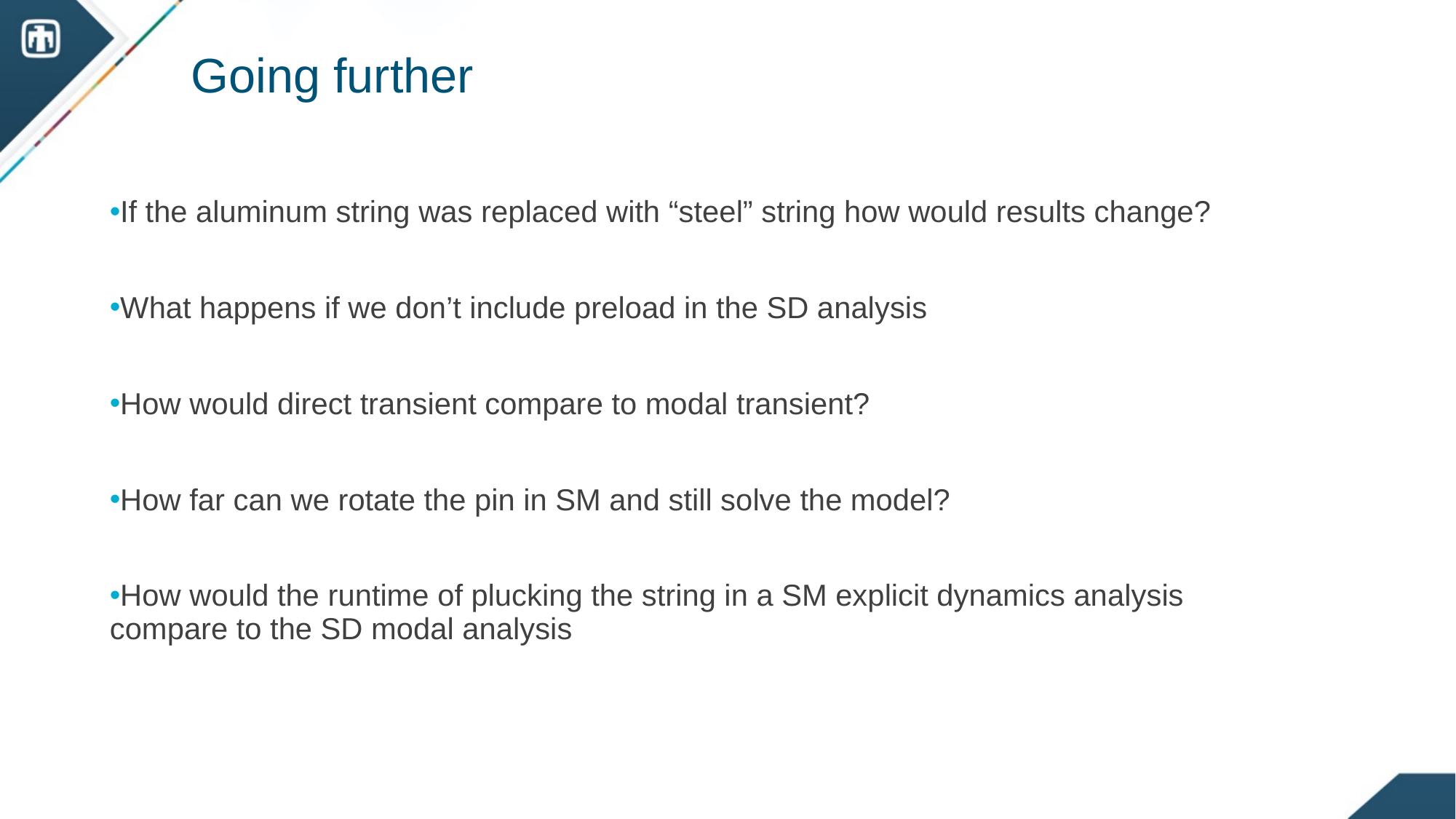

# Going further

If the aluminum string was replaced with “steel” string how would results change?

What happens if we don’t include preload in the SD analysis

How would direct transient compare to modal transient?

How far can we rotate the pin in SM and still solve the model?

How would the runtime of plucking the string in a SM explicit dynamics analysis compare to the SD modal analysis